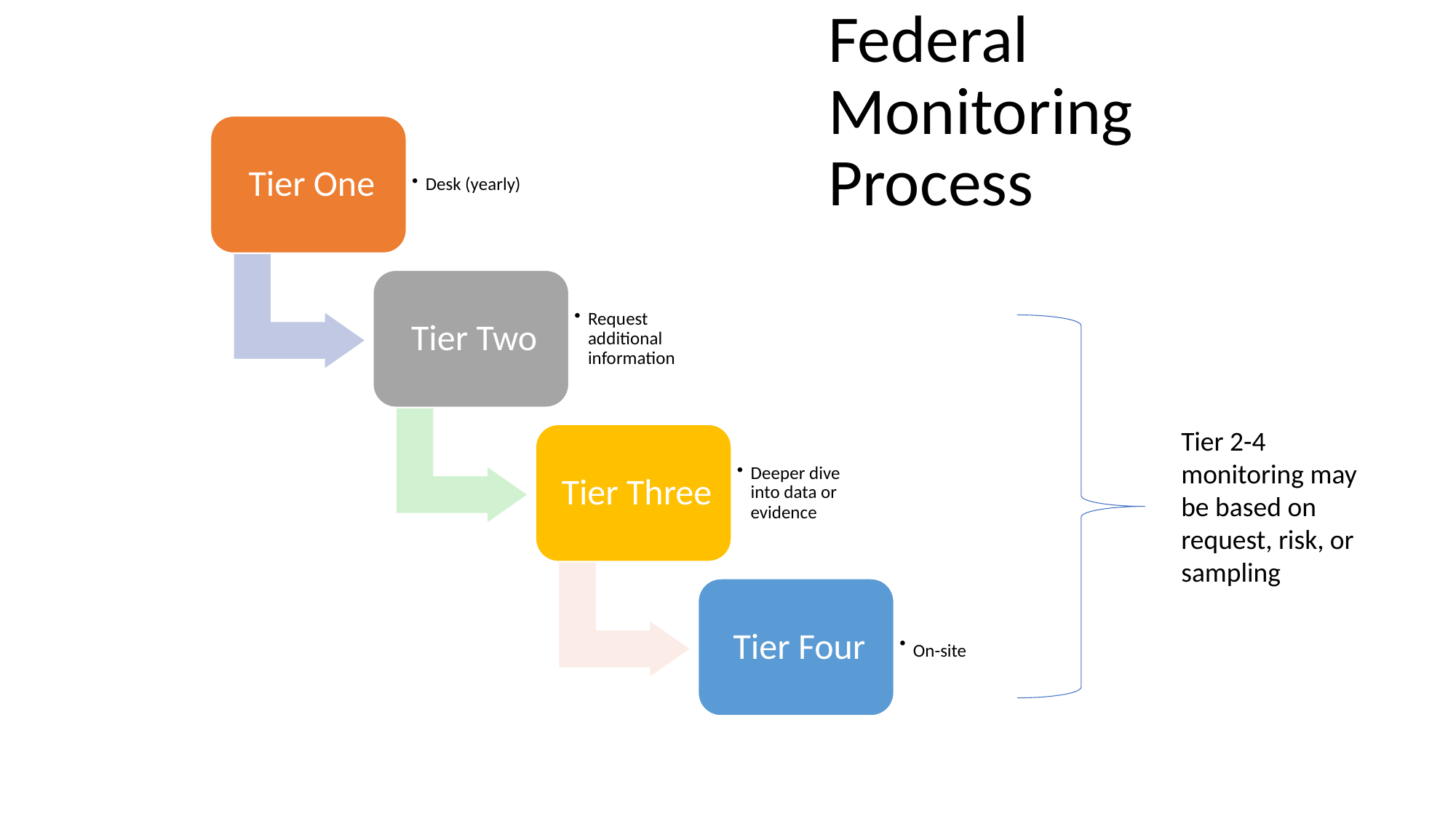

# Federal Monitoring Process
Tier One
Desk (yearly)
Tier Two
Request additional information
Tier Three
Deeper dive into data or evidence
Tier Four
On-site

Tier 2-4 monitoring may be based on request, risk, or sampling